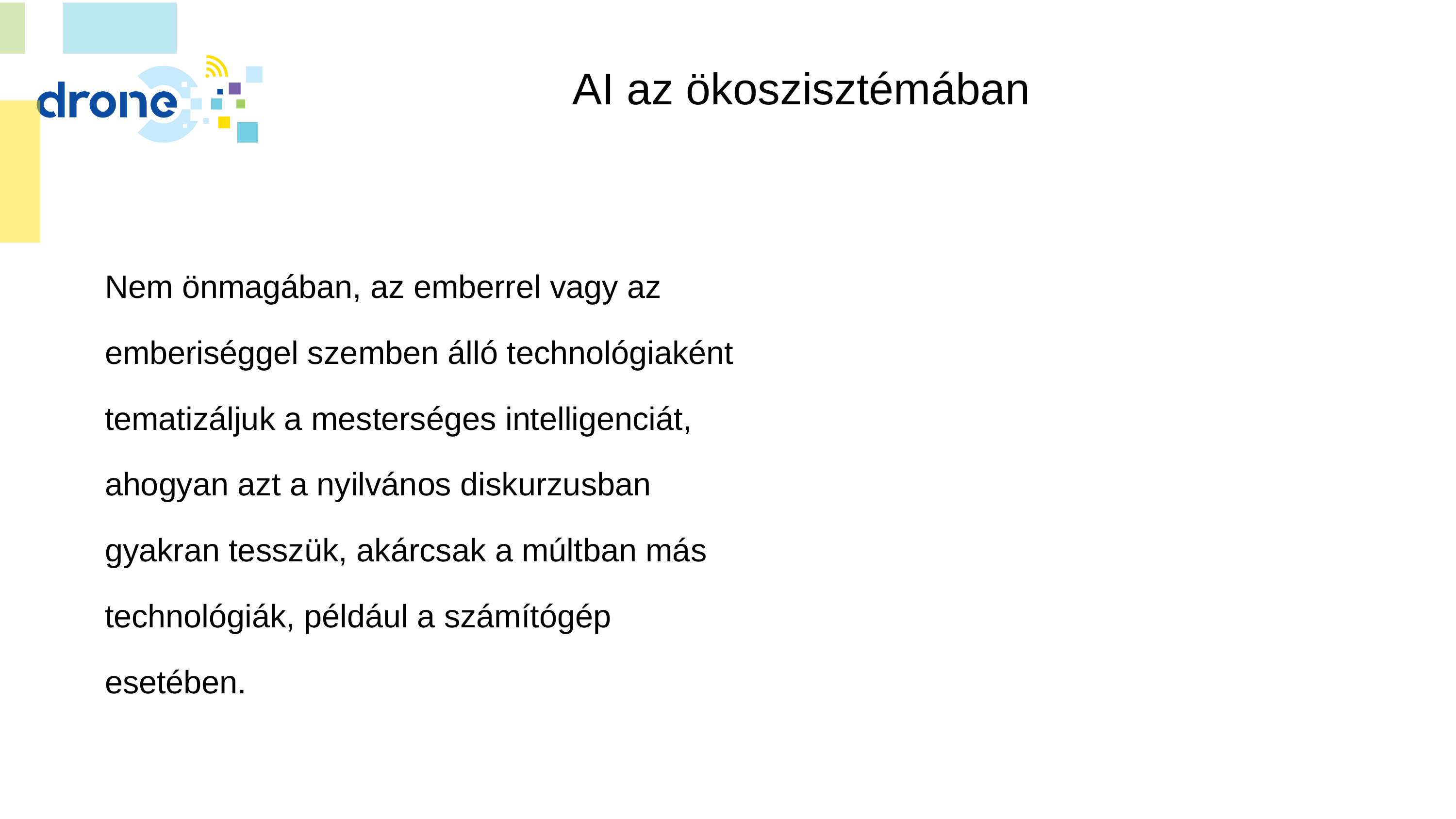

# AI az ökoszisztémában

Nem önmagában, az emberrel vagy az emberiséggel szemben álló technológiaként tematizáljuk a mesterséges intelligenciát, ahogyan azt a nyilvános diskurzusban gyakran tesszük, akárcsak a múltban más technológiák, például a számítógép esetében.